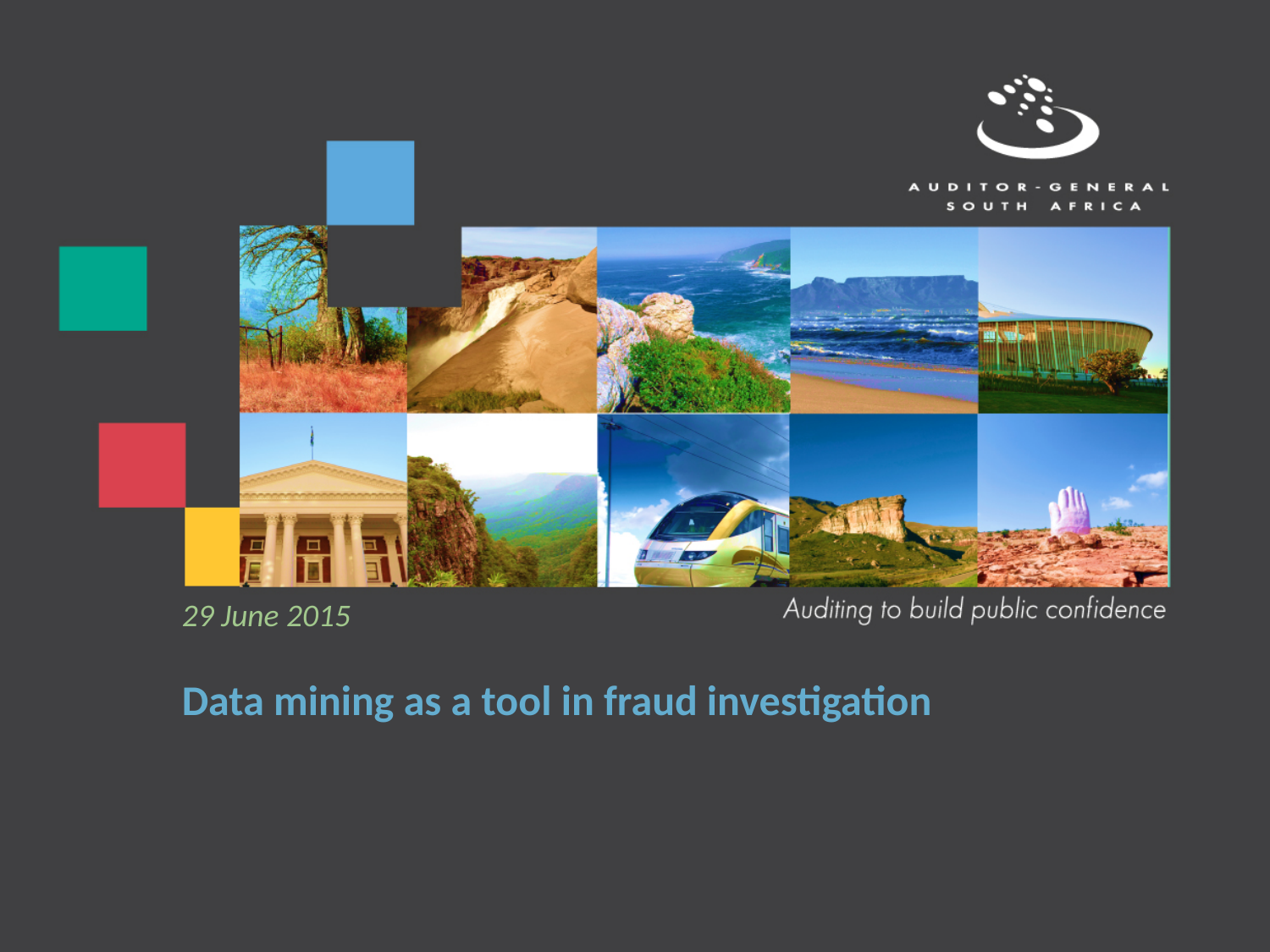

29 June 2015
# Data mining as a tool in fraud investigation